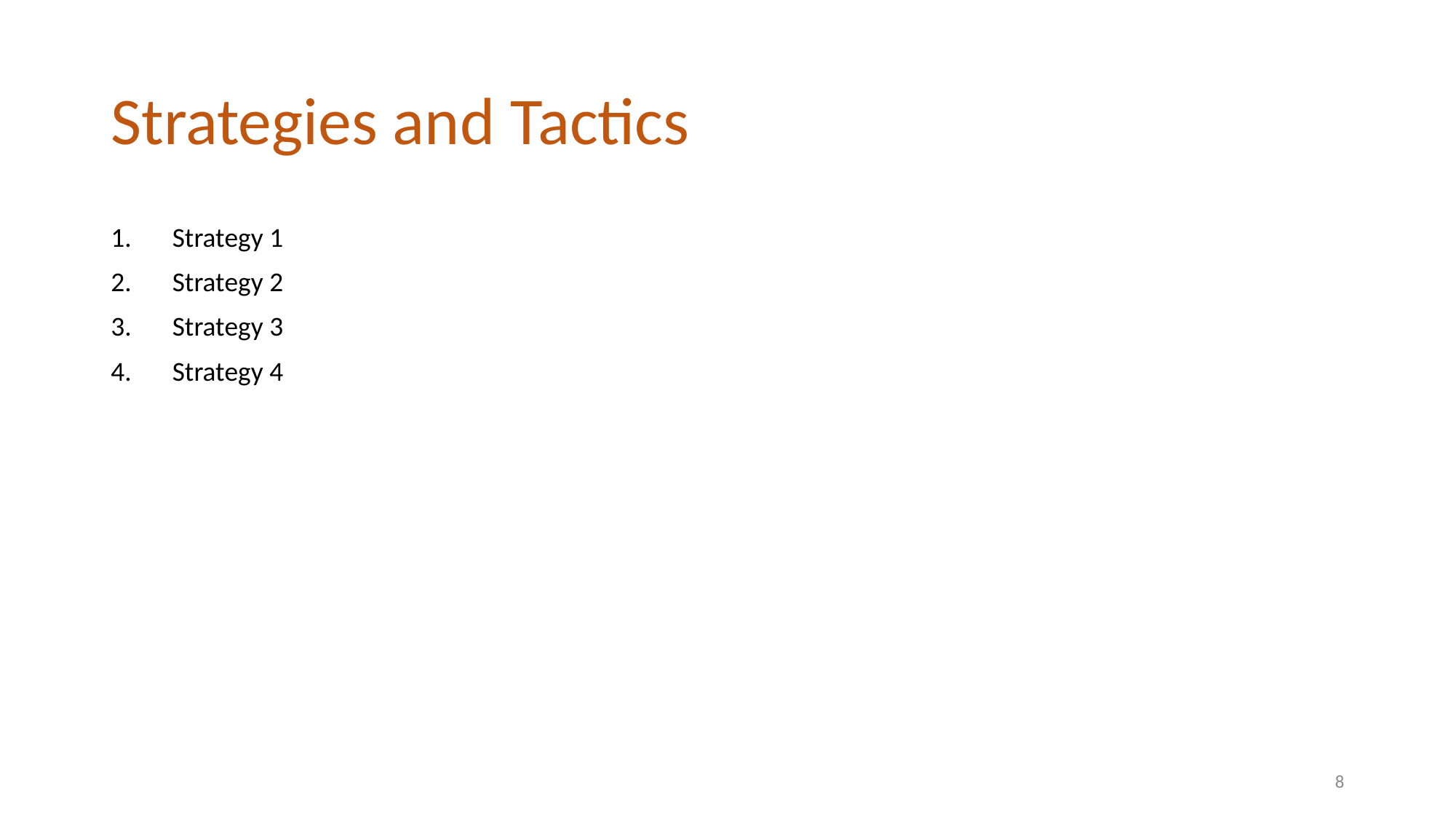

# Strategies and Tactics
Strategy 1
Strategy 2
Strategy 3
Strategy 4

8